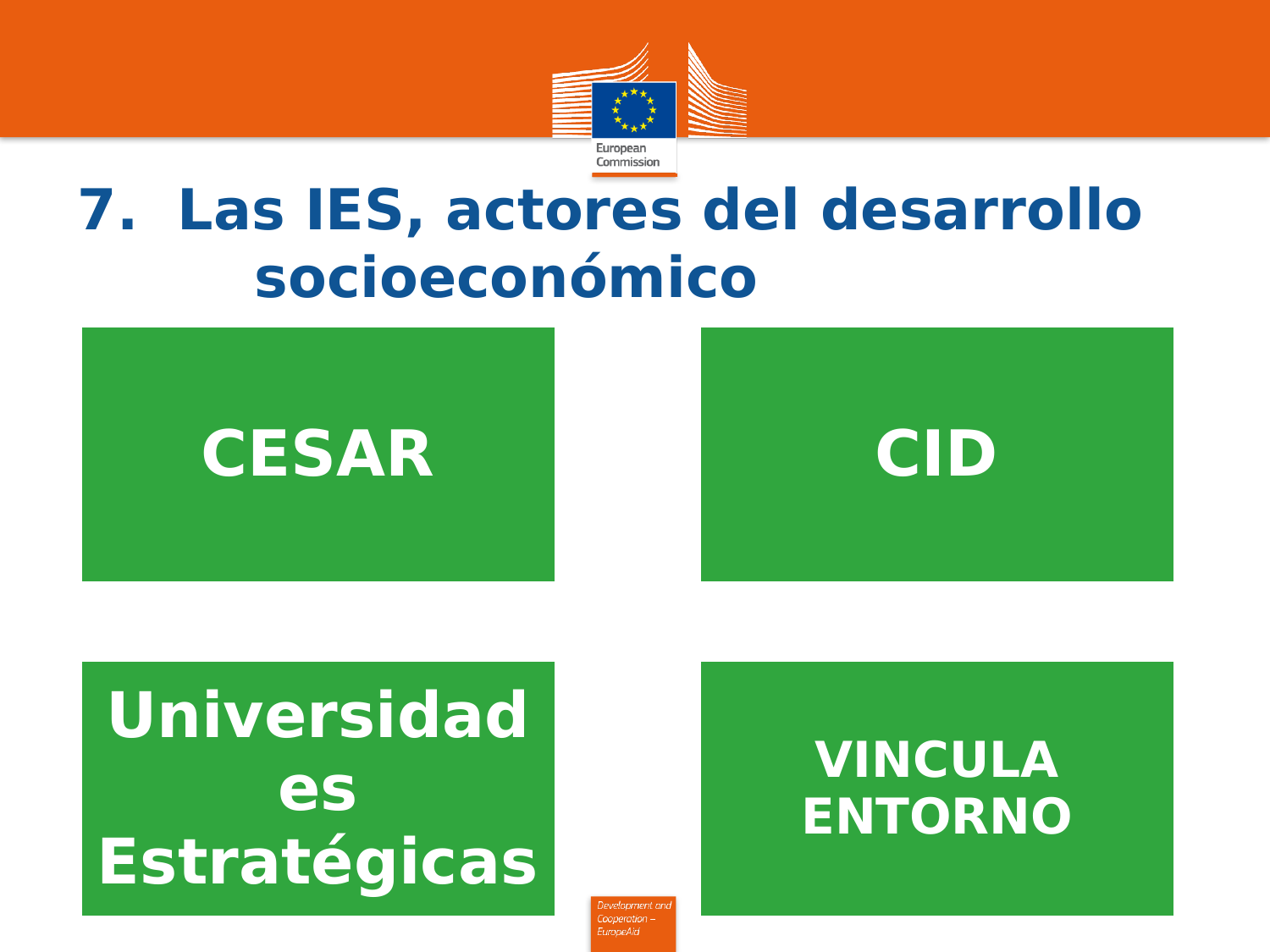

# 7.  Las IES, actores del desarrollo 	socioeconómico
CESAR
CID
VINCULA
ENTORNO
Universidades
Estratégicas